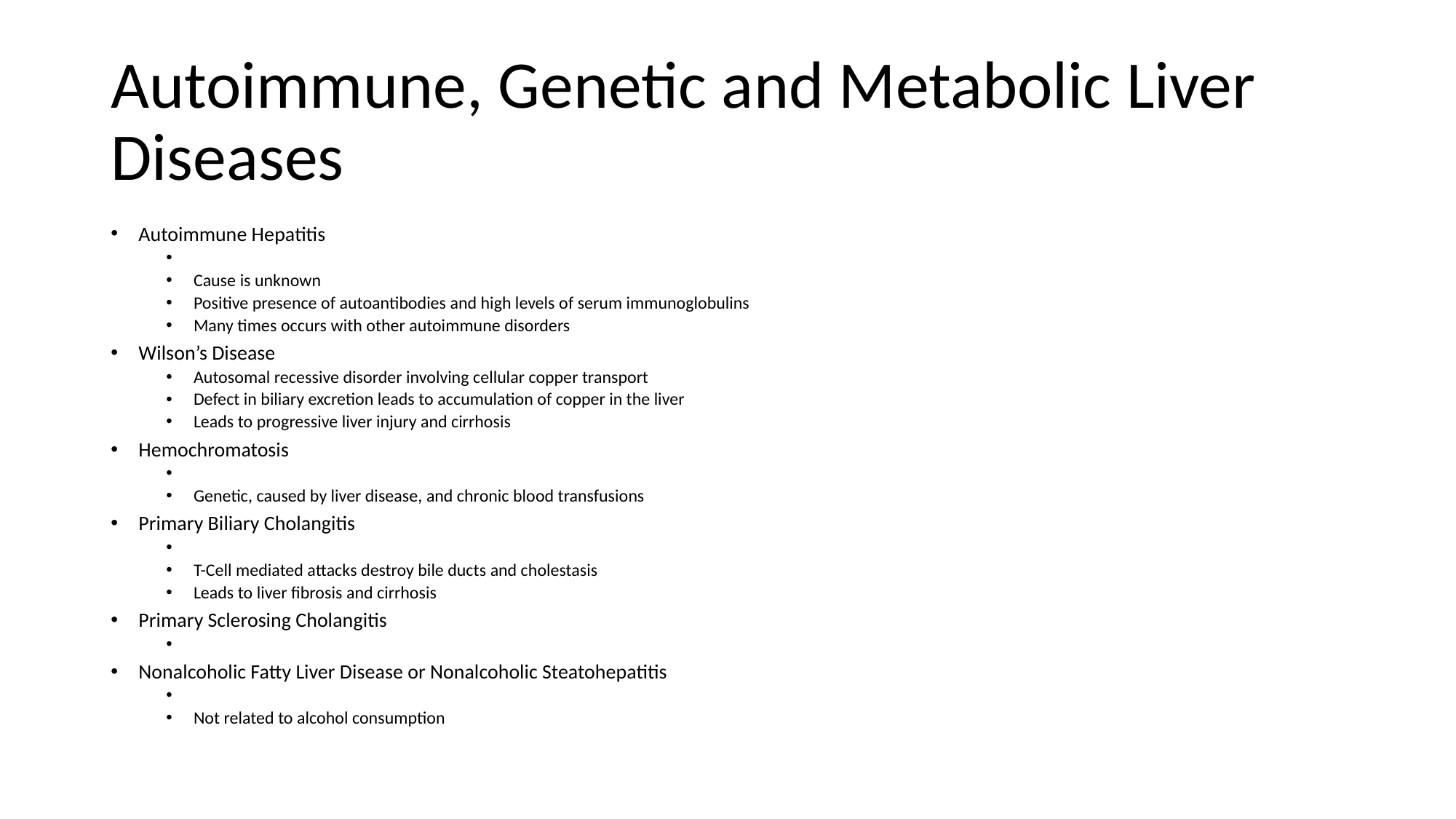

# Autoimmune, Genetic and Metabolic Liver Diseases
Autoimmune Hepatitis

Cause is unknown
Positive presence of autoantibodies and high levels of serum immunoglobulins
Many times occurs with other autoimmune disorders
Wilson’s Disease
Autosomal recessive disorder involving cellular copper transport
Defect in biliary excretion leads to accumulation of copper in the liver
Leads to progressive liver injury and cirrhosis
Hemochromatosis

Genetic, caused by liver disease, and chronic blood transfusions
Primary Biliary Cholangitis

T-Cell mediated attacks destroy bile ducts and cholestasis
Leads to liver fibrosis and cirrhosis
Primary Sclerosing Cholangitis

Nonalcoholic Fatty Liver Disease or Nonalcoholic Steatohepatitis

Not related to alcohol consumption